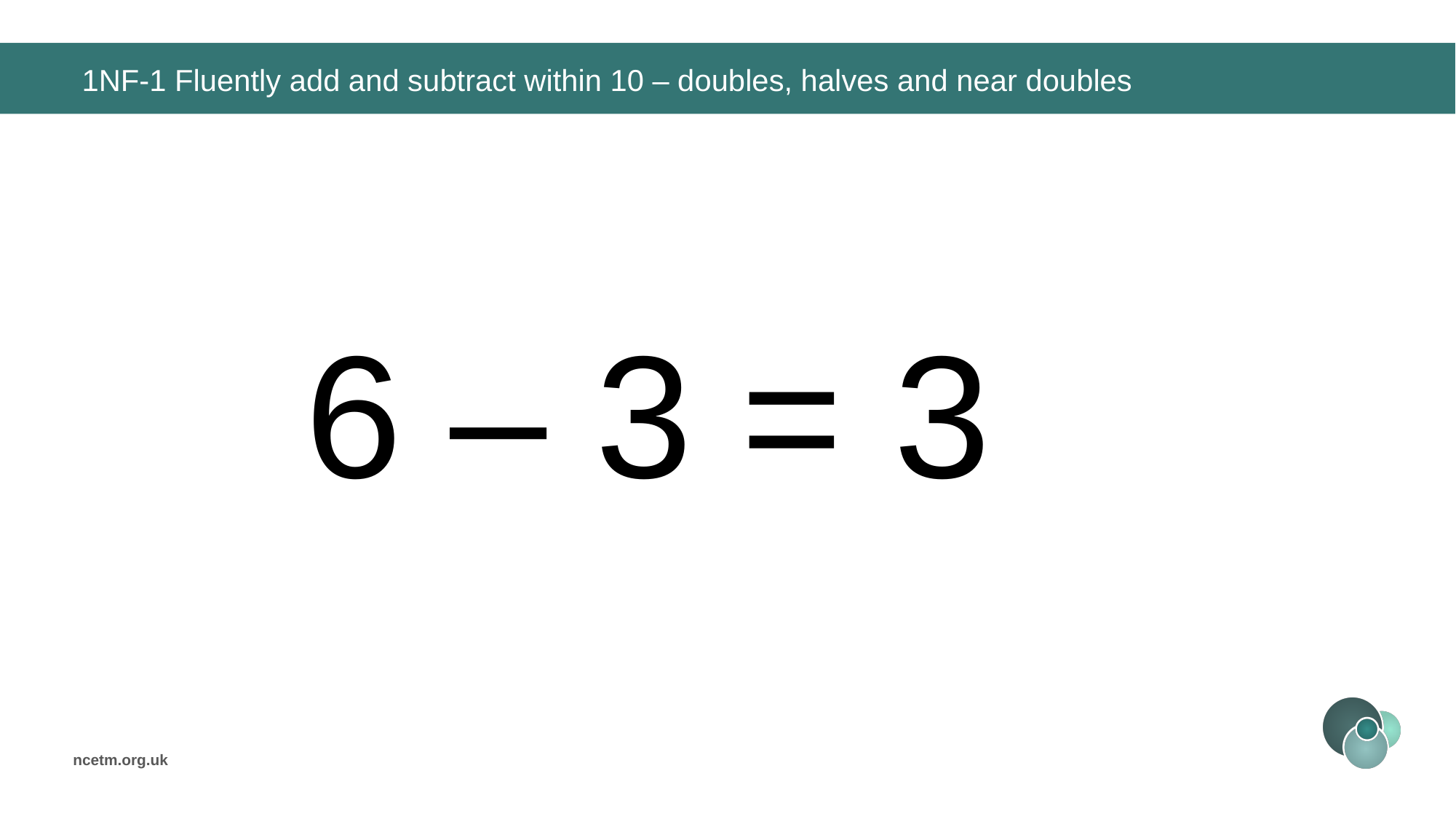

# 1NF-1 Fluently add and subtract within 10 – doubles, halves and near doubles
6 – 3 =
3